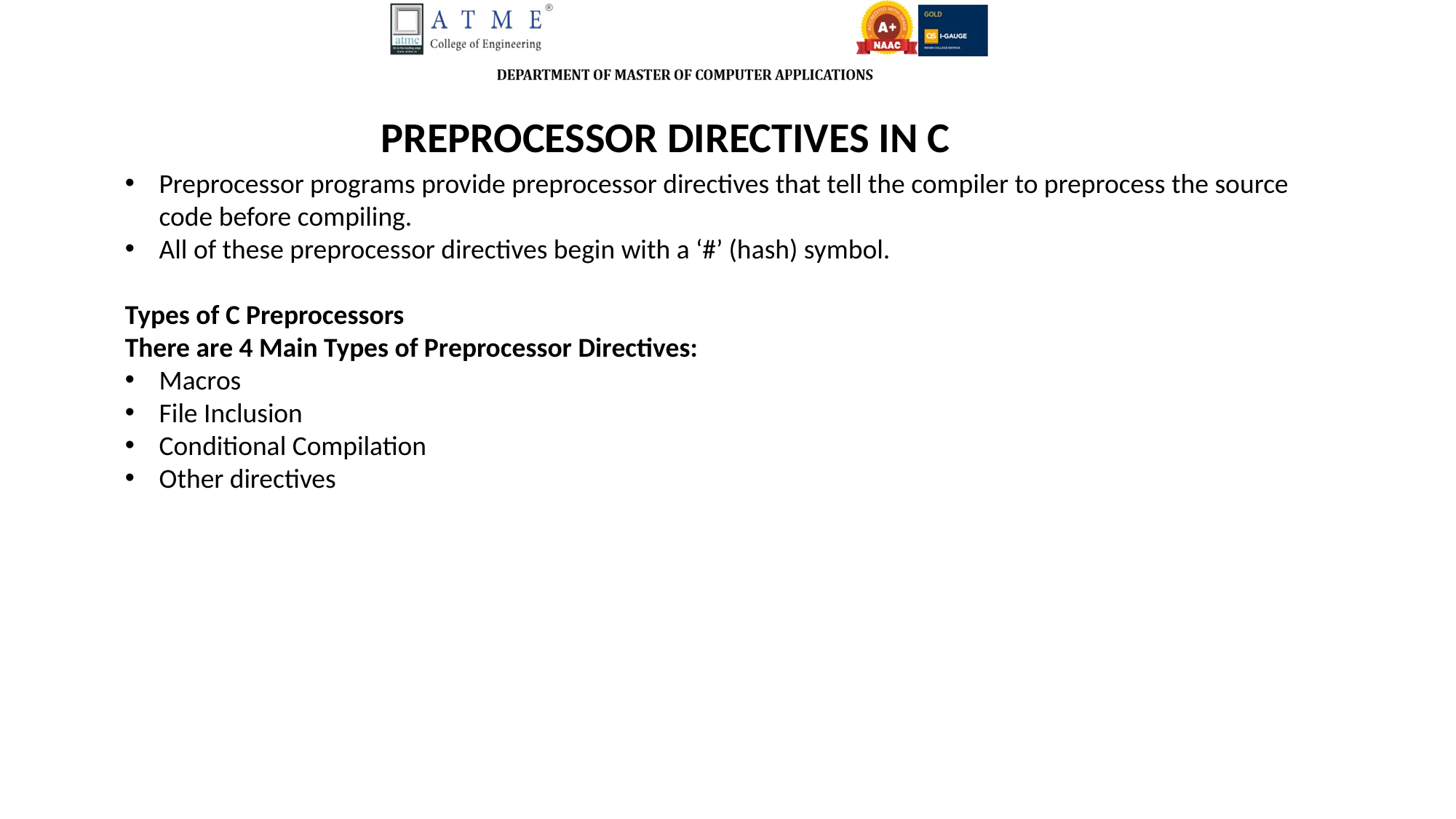

PREPROCESSOR DIRECTIVES IN C
Preprocessor programs provide preprocessor directives that tell the compiler to preprocess the source code before compiling.
All of these preprocessor directives begin with a ‘#’ (hash) symbol.

Types of C Preprocessors
There are 4 Main Types of Preprocessor Directives:
Macros
File Inclusion
Conditional Compilation
Other directives